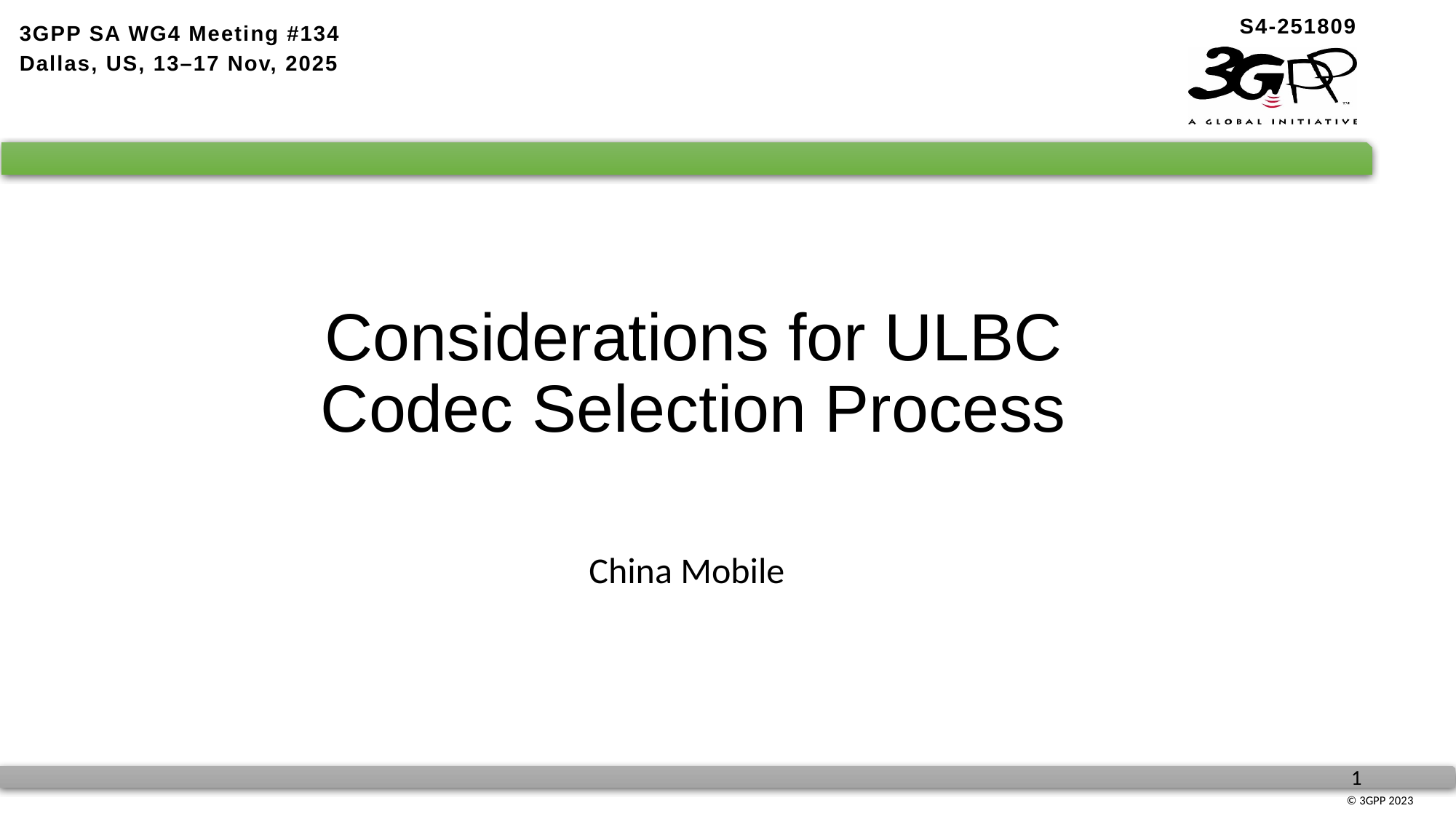

S4-251809

3GPP SA WG4 Meeting #134
Dallas, US, 13–17 Nov, 2025

# Considerations for ULBC Codec Selection Process
China Mobile